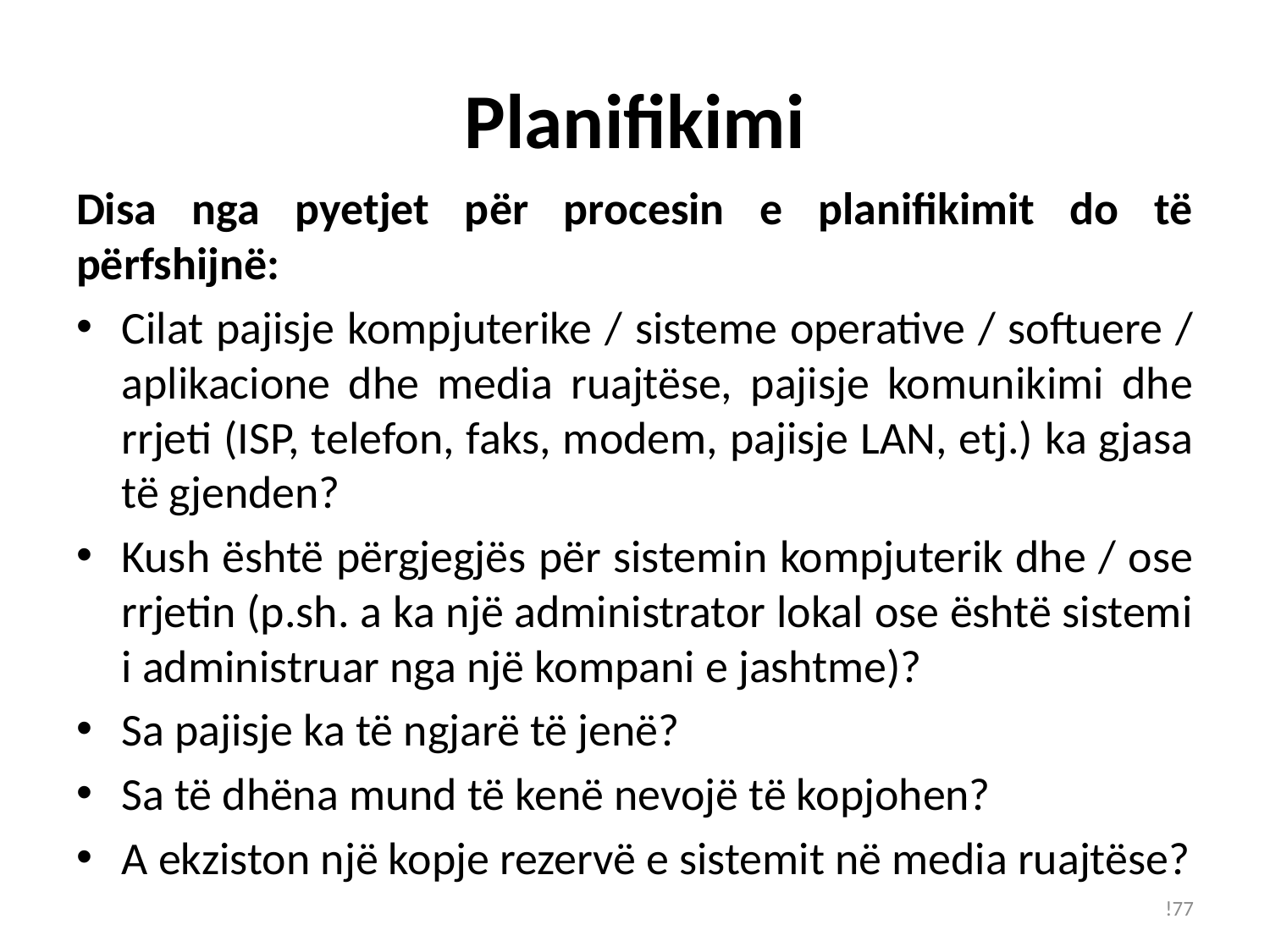

# Planifikimi
Disa nga pyetjet për procesin e planifikimit do të përfshijnë:
Cilat pajisje kompjuterike / sisteme operative / softuere / aplikacione dhe media ruajtëse, pajisje komunikimi dhe rrjeti (ISP, telefon, faks, modem, pajisje LAN, etj.) ka gjasa të gjenden?
Kush është përgjegjës për sistemin kompjuterik dhe / ose rrjetin (p.sh. a ka një administrator lokal ose është sistemi i administruar nga një kompani e jashtme)?
Sa pajisje ka të ngjarë të jenë?
Sa të dhëna mund të kenë nevojë të kopjohen?
A ekziston një kopje rezervë e sistemit në media ruajtëse?

!77